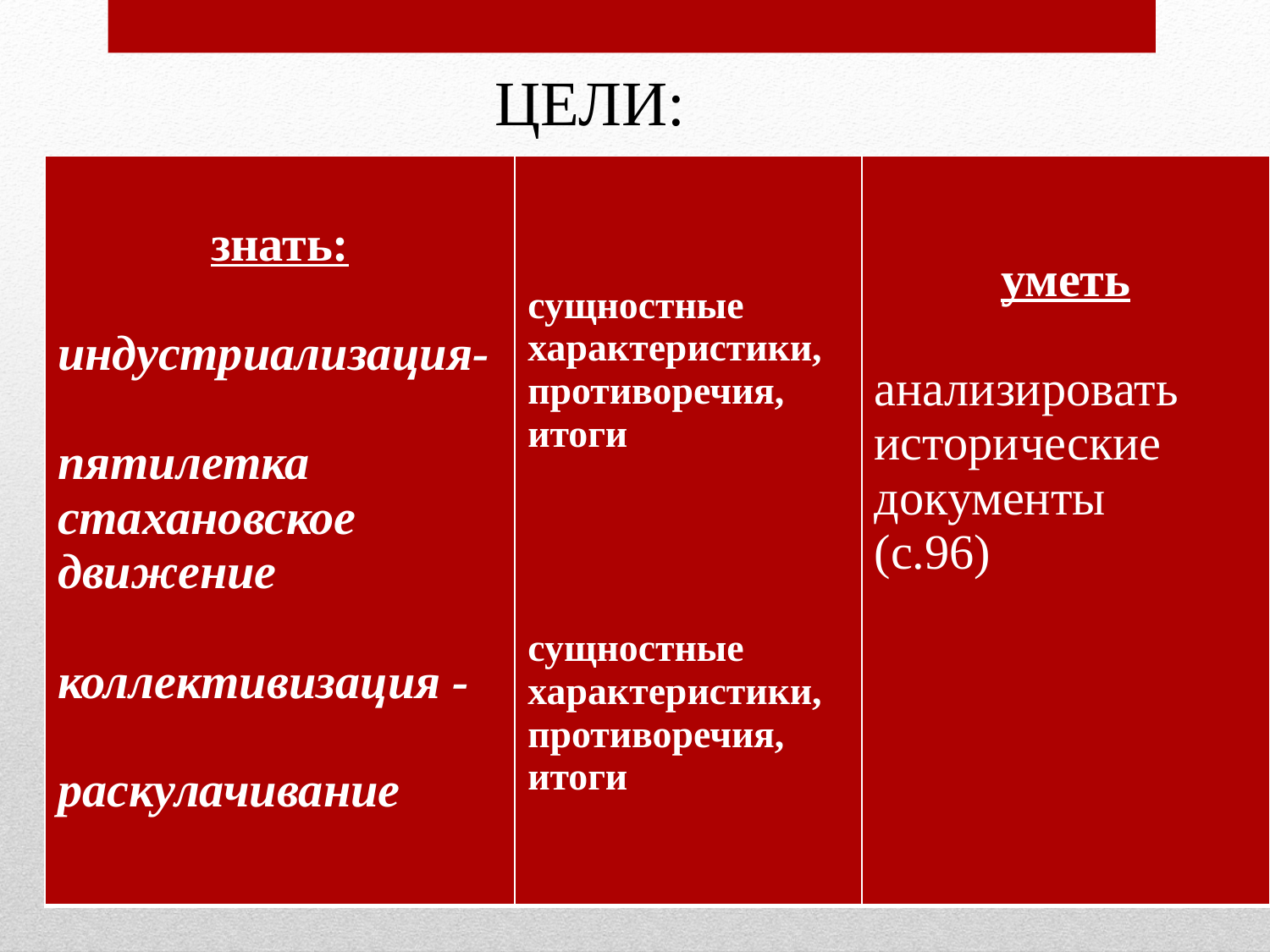

ЦЕЛИ:
| знать: индустриализация- пятилетка стахановское движение коллективизация - раскулачивание | сущностные характеристики, противоречия, итоги сущностные характеристики, противоречия, итоги | уметь анализировать исторические документы (с.96) |
| --- | --- | --- |